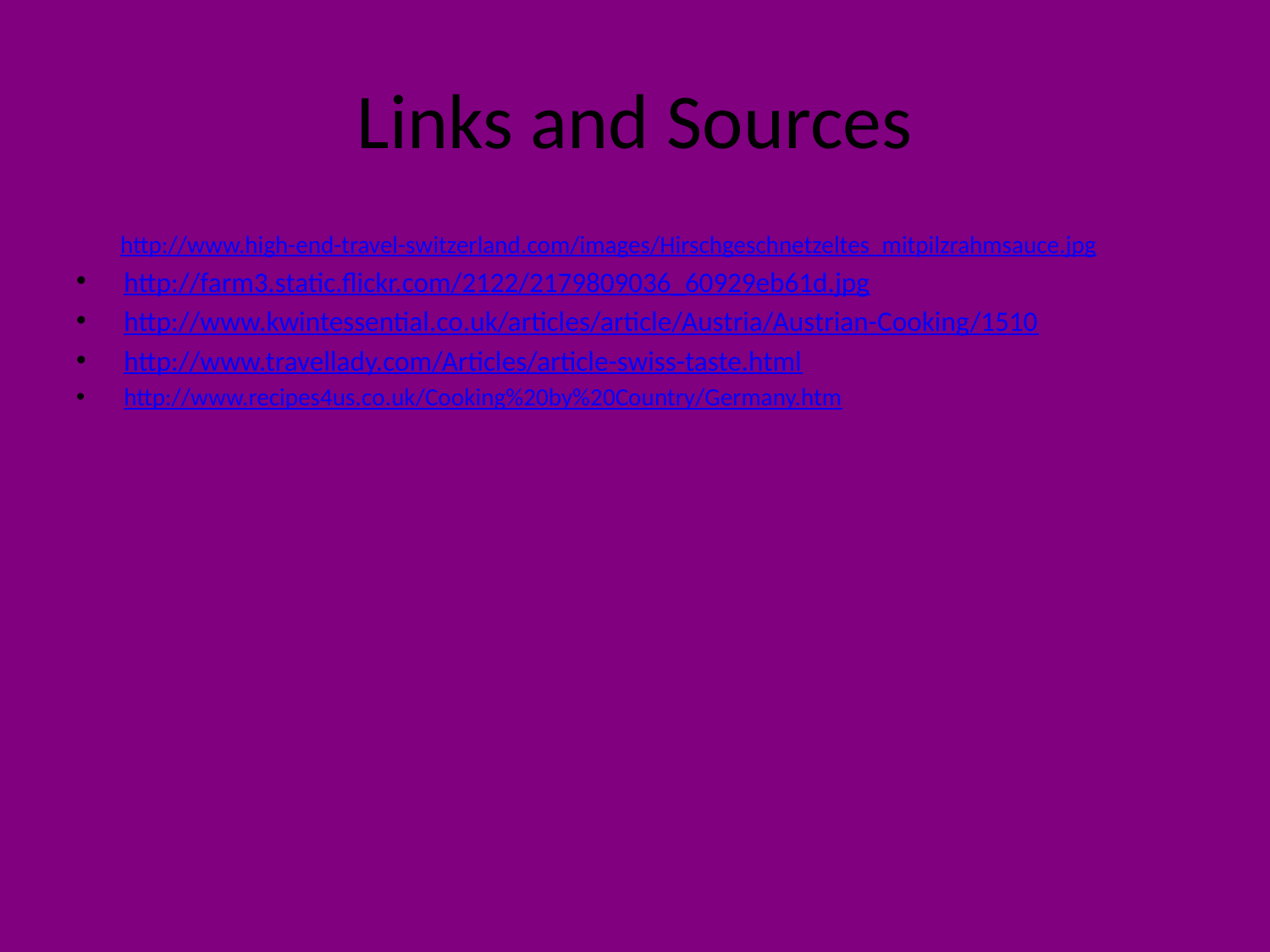

# Links and Sources
        http://www.high-end-travel-switzerland.com/images/Hirschgeschnetzeltes_mitpilzrahmsauce.jpg
http://farm3.static.flickr.com/2122/2179809036_60929eb61d.jpg
http://www.kwintessential.co.uk/articles/article/Austria/Austrian-Cooking/1510
http://www.travellady.com/Articles/article-swiss-taste.html
http://www.recipes4us.co.uk/Cooking%20by%20Country/Germany.htm